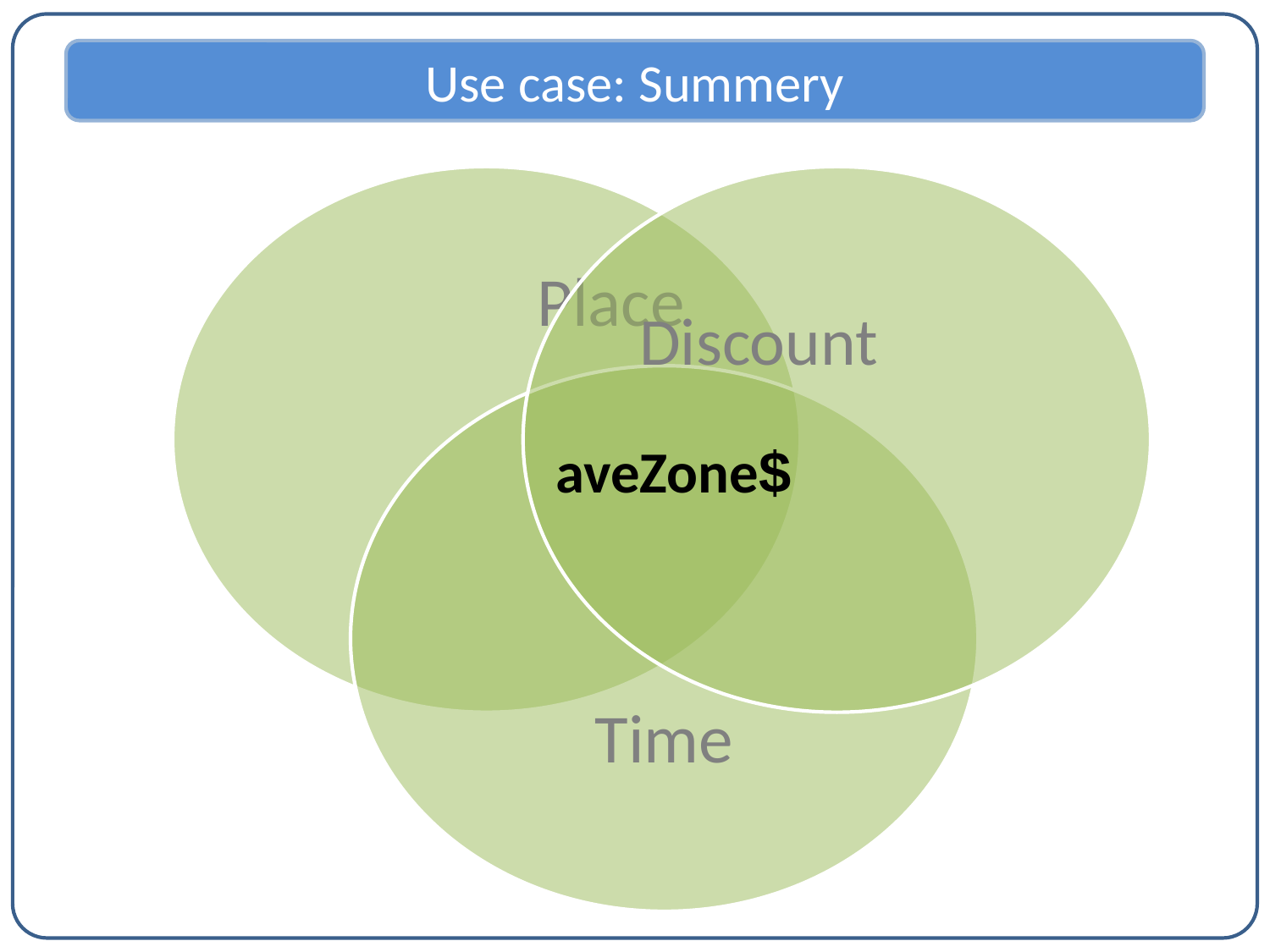

Use case: Summery
Place

Time
         Discount

$aveZone